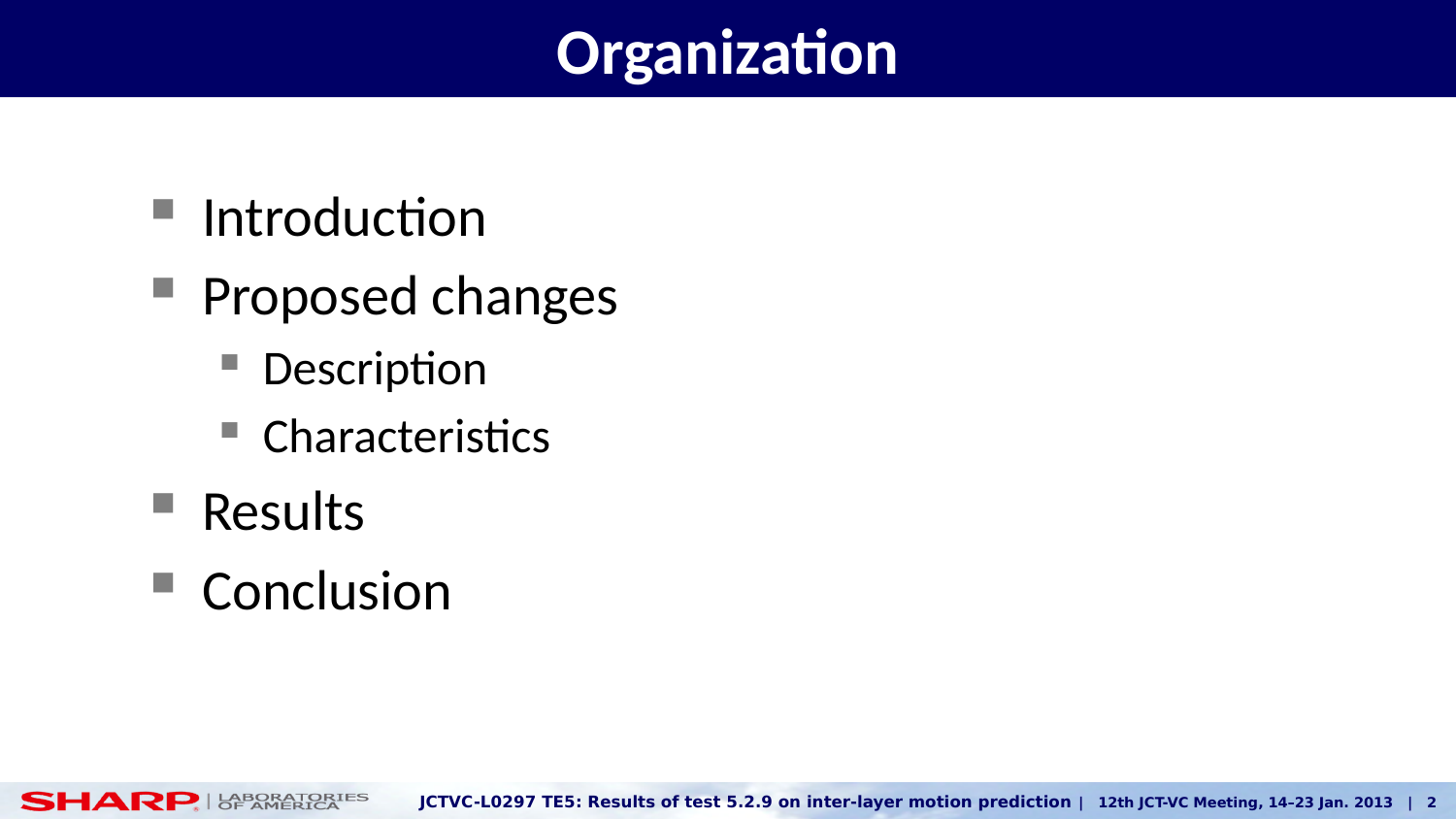

# Organization
Introduction
Proposed changes
Description
Characteristics
Results
Conclusion